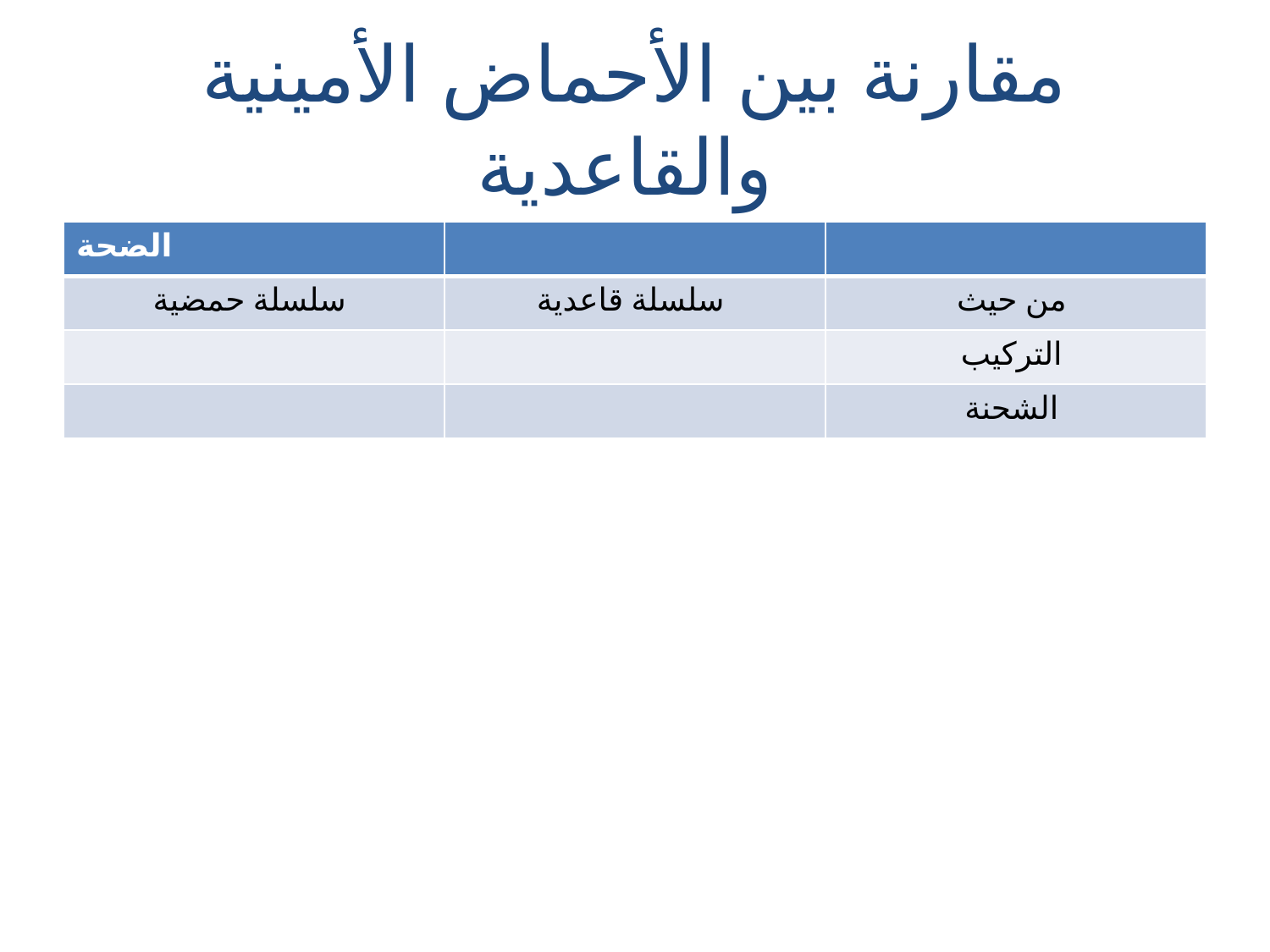

# مقارنة بين الأحماض الأمينية والقاعدية
| الضحة |  |  |
| --- | --- | --- |
| سلسلة حمضية | سلسلة قاعدية | من حيث |
|  |  | التركيب |
|  |  | الشحنة |